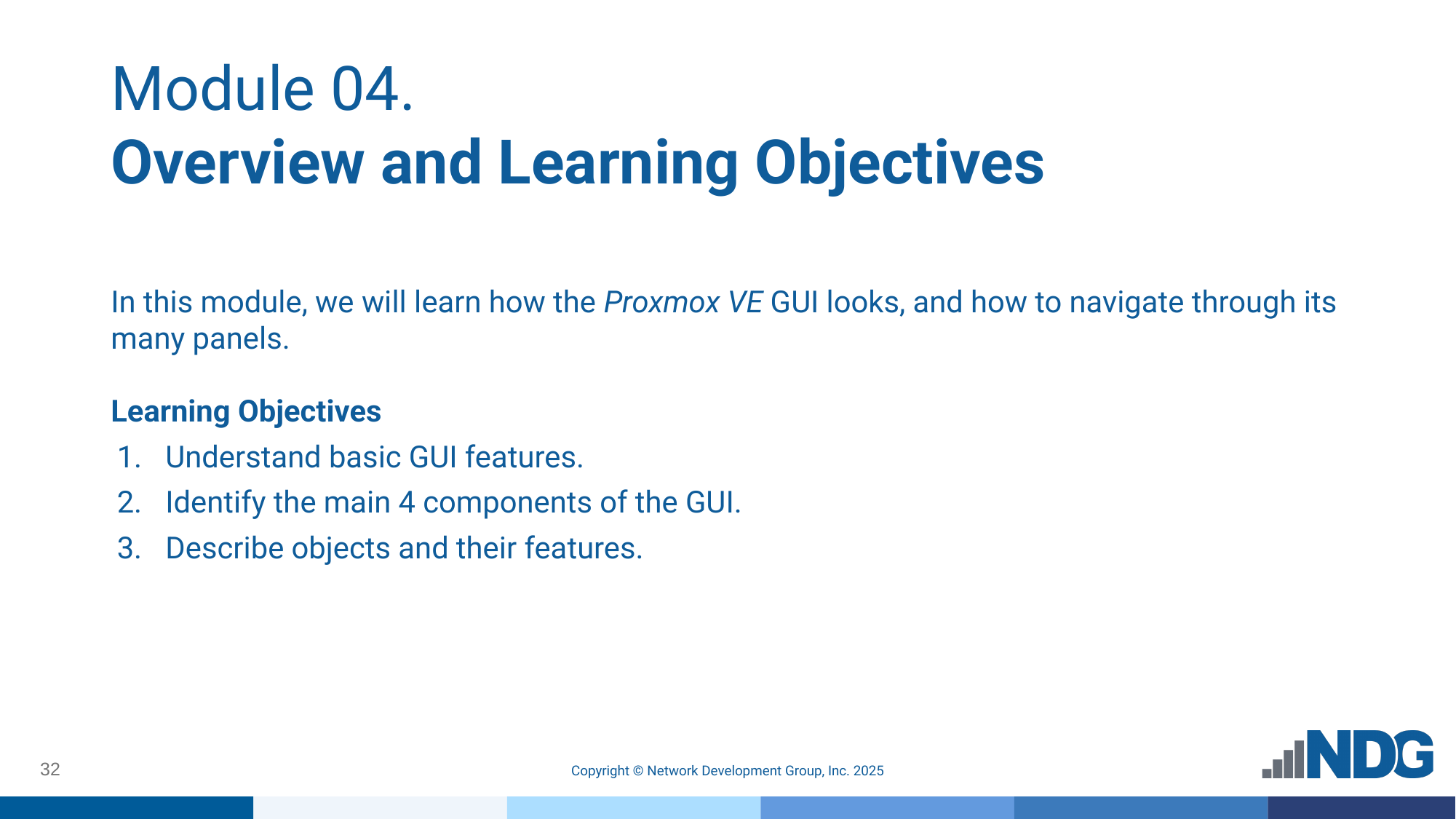

# Module 04.
Overview and Learning Objectives
In this module, we will learn how the Proxmox VE GUI looks, and how to navigate through its many panels.

Learning Objectives
Understand basic GUI features.
Identify the main 4 components of the GUI.
Describe objects and their features.